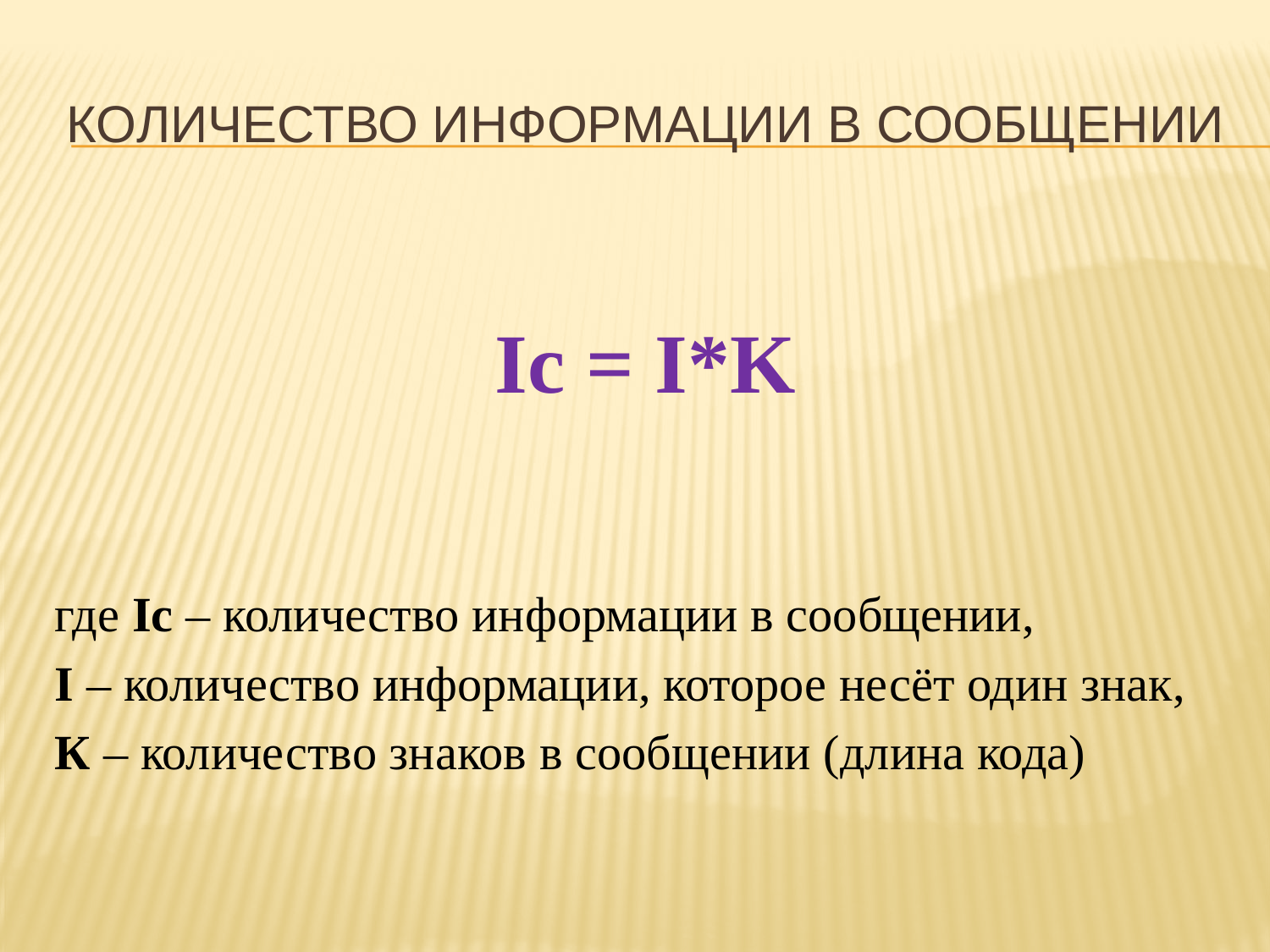

# количество информации в сообщении

Ic = I*K

где Ic – количество информации в сообщении,
I – количество информации, которое несёт один знак,
К – количество знаков в сообщении (длина кода)